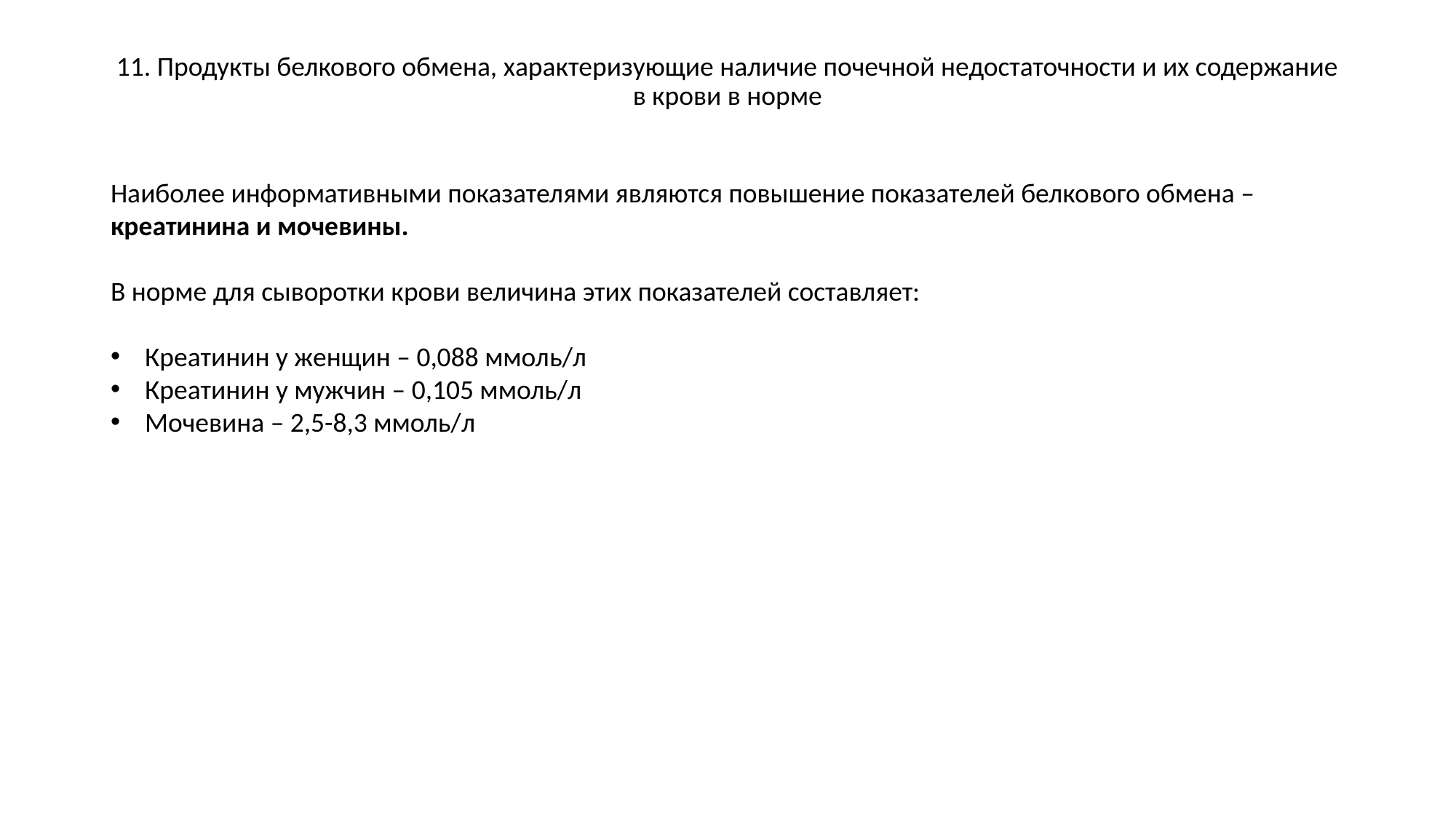

# 11. Продукты белкового обмена, характеризующие наличие почечной недостаточности и их содержание в крови в норме
Наиболее информативными показателями являются повышение показателей белкового обмена – креатинина и мочевины.

В норме для сыворотки крови величина этих показателей составляет:

Креатинин у женщин – 0,088 ммоль/л
Креатинин у мужчин – 0,105 ммоль/л
Мочевина – 2,5-8,3 ммоль/л